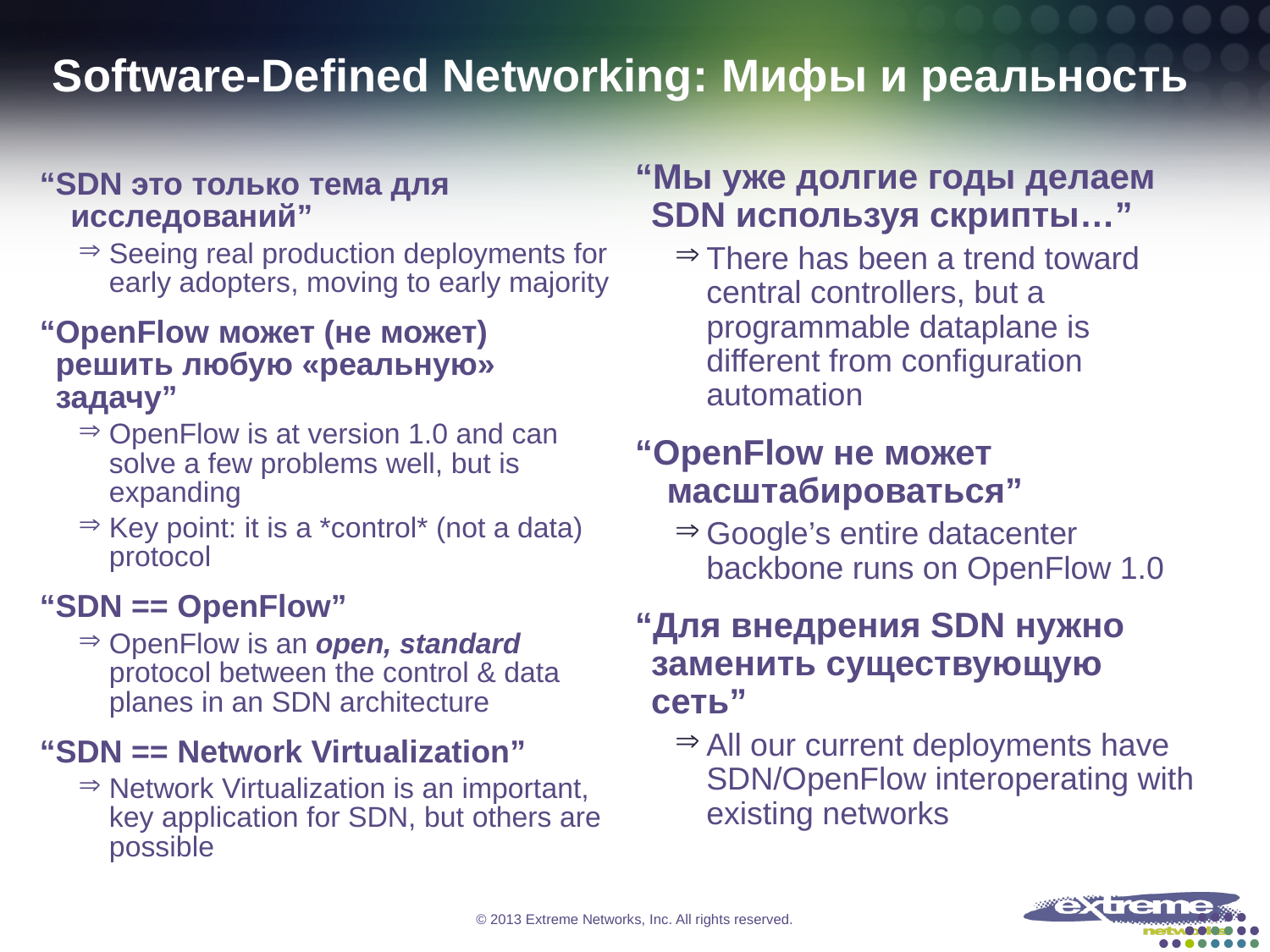

# Software-Defined Networking: Мифы и реальность
“Мы уже долгие годы делаем SDN используя скрипты…”
There has been a trend toward central controllers, but a programmable dataplane is different from configuration automation
“OpenFlow не может масштабироваться”
Google’s entire datacenter backbone runs on OpenFlow 1.0
“Для внедрения SDN нужно заменить существующую сеть”
All our current deployments have SDN/OpenFlow interoperating with existing networks

“SDN это только тема для исследований”
Seeing real production deployments for early adopters, moving to early majority
“OpenFlow может (не может) решить любую «реальную» задачу”
OpenFlow is at version 1.0 and can solve a few problems well, but is expanding
Key point: it is a *control* (not a data) protocol
“SDN == OpenFlow”
OpenFlow is an open, standard protocol between the control & data planes in an SDN architecture
“SDN == Network Virtualization”
Network Virtualization is an important, key application for SDN, but others are possible